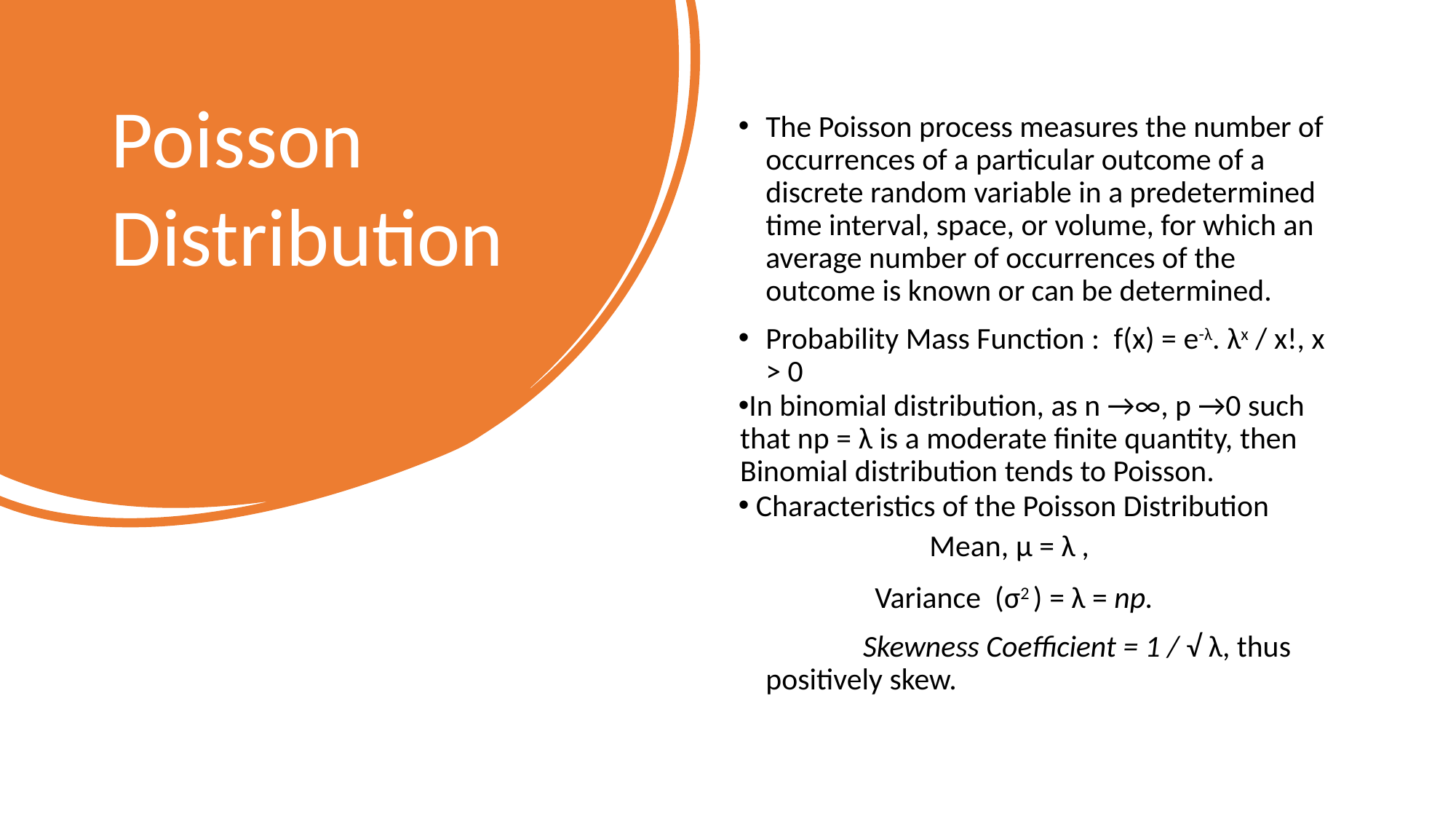

# Poisson Distribution
The Poisson process measures the number of occurrences of a particular outcome of a discrete random variable in a predetermined time interval, space, or volume, for which an average number of occurrences of the outcome is known or can be determined.
Probability Mass Function :  f(x) = e-λ. λx / x!, x > 0
In binomial distribution, as n →∞, p →0 such that np = λ is a moderate finite quantity, then Binomial distribution tends to Poisson.
 Characteristics of the Poisson Distribution
		Mean, μ = λ ,
		Variance  (σ2 ) = λ = np.
                  Skewness Coefficient = 1 / √ λ, thus positively skew.